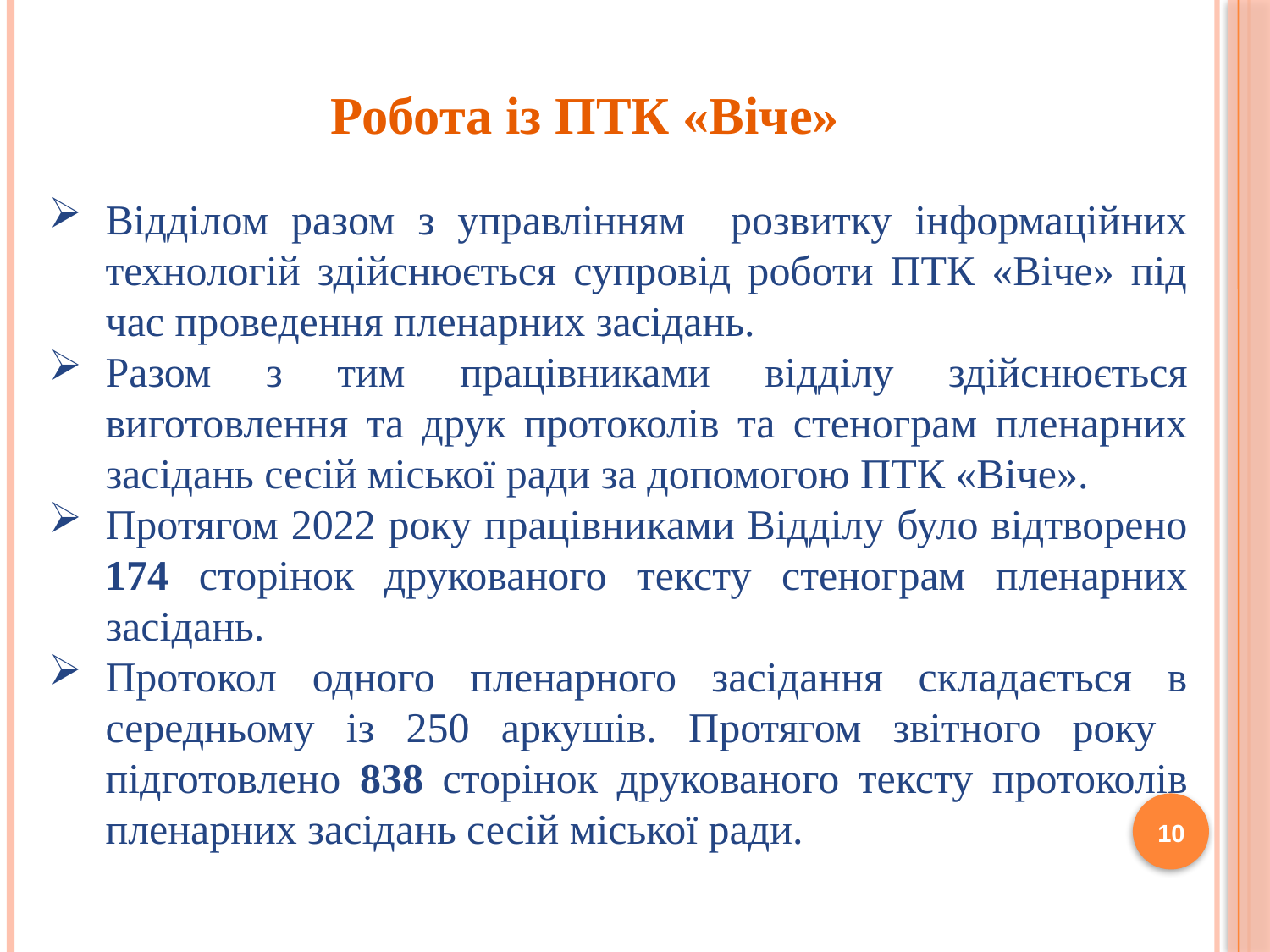

Робота із ПТК «Віче»
Відділом разом з управлінням  розвитку інформаційних технологій здійснюється супровід роботи ПТК «Віче» під час проведення пленарних засідань.
Разом з тим працівниками відділу здійснюється виготовлення та друк протоколів та стенограм пленарних засідань сесій міської ради за допомогою ПТК «Віче».
Протягом 2022 року працівниками Відділу було відтворено 174 сторінок друкованого тексту стенограм пленарних засідань.
Протокол одного пленарного засідання складається в середньому із 250 аркушів. Протягом звітного року  підготовлено 838 сторінок друкованого тексту протоколів пленарних засідань сесій міської ради.

10